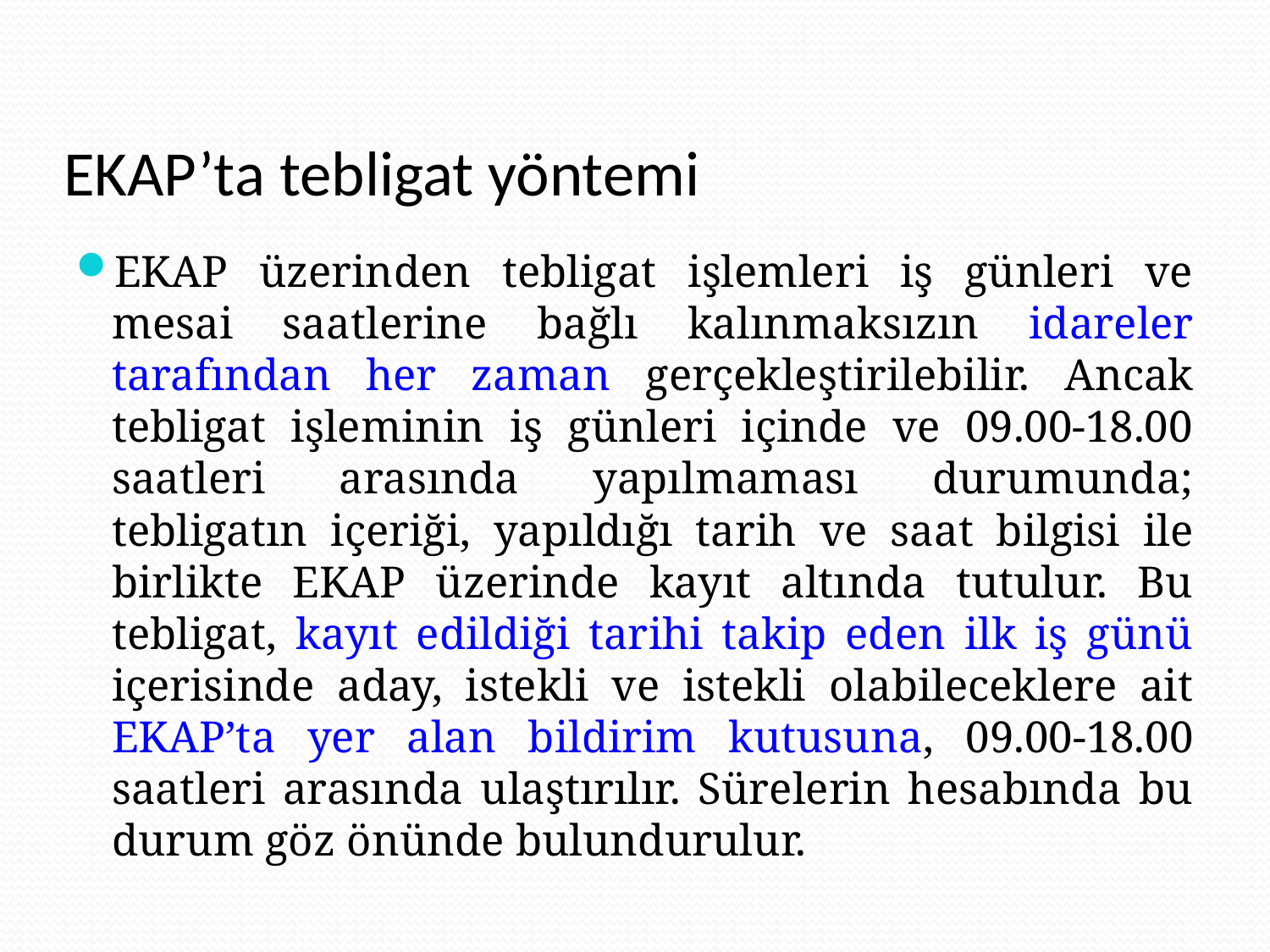

# EKAP’ta tebligat yöntemi
EKAP üzerinden tebligat işlemleri iş günleri ve mesai saatlerine bağlı kalınmaksızın idareler tarafından her zaman gerçekleştirilebilir. Ancak tebligat işleminin iş günleri içinde ve 09.00-18.00 saatleri arasında yapılmaması durumunda; tebligatın içeriği, yapıldığı tarih ve saat bilgisi ile birlikte EKAP üzerinde kayıt altında tutulur. Bu tebligat, kayıt edildiği tarihi takip eden ilk iş günü içerisinde aday, istekli ve istekli olabileceklere ait EKAP’ta yer alan bildirim kutusuna, 09.00-18.00 saatleri arasında ulaştırılır. Sürelerin hesabında bu durum göz önünde bulundurulur.